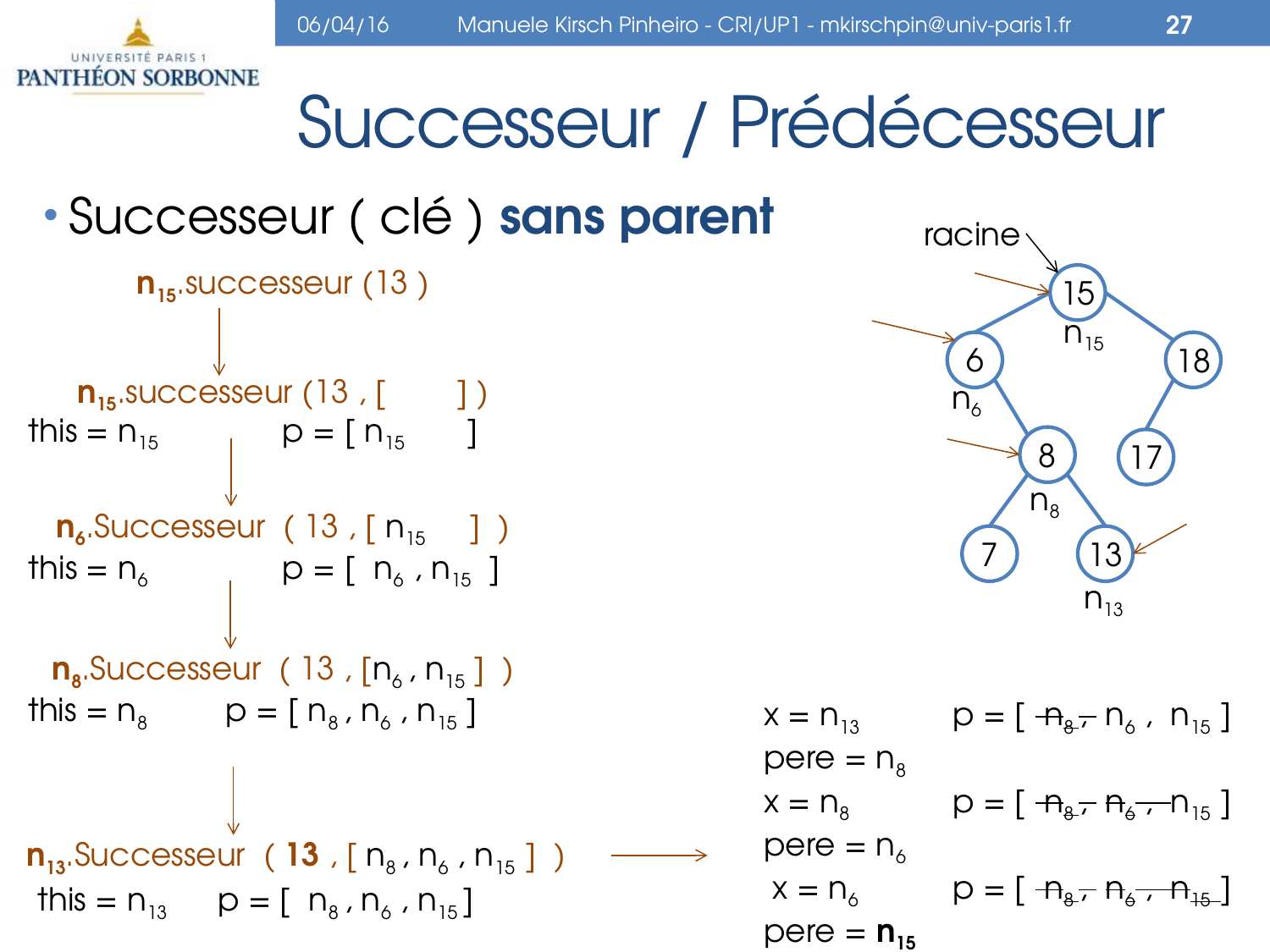

06/04/16
Manuele Kirsch Pinheiro - CRI/UP1 - mkirschpin@univ-paris1.fr
27
# Successeur / Prédécesseur
Successeur ( clé ) sans parent

racine
n15.successeur (13 )
15
6
18
8
17
7
13
n15
n15.successeur (13 , [        ] )
n6
this = n15	p = [ n15       ]
n8
n6.Successeur  ( 13 , [ n15     ]  )
this = n6		p = [  n6  , n15  ]
n13
n8.Successeur  ( 13 , [n6 , n15 ]  )
this = n8	        p = [ n8 , n6 , n15 ]
x = n13	       p = [  n8 ,  n6 ,  n15  ]
pere = n8
x = n8	       p = [  n8 ,  n6 ,  n15  ]
pere = n6
 x = n6	       p = [  n8 ,  n6 ,  n15  ]
pere = n15
n13.Successeur  ( 13 , [ n8 , n6 , n15  ]  )
this = n13          p = [  n8 , n6 , n15 ]